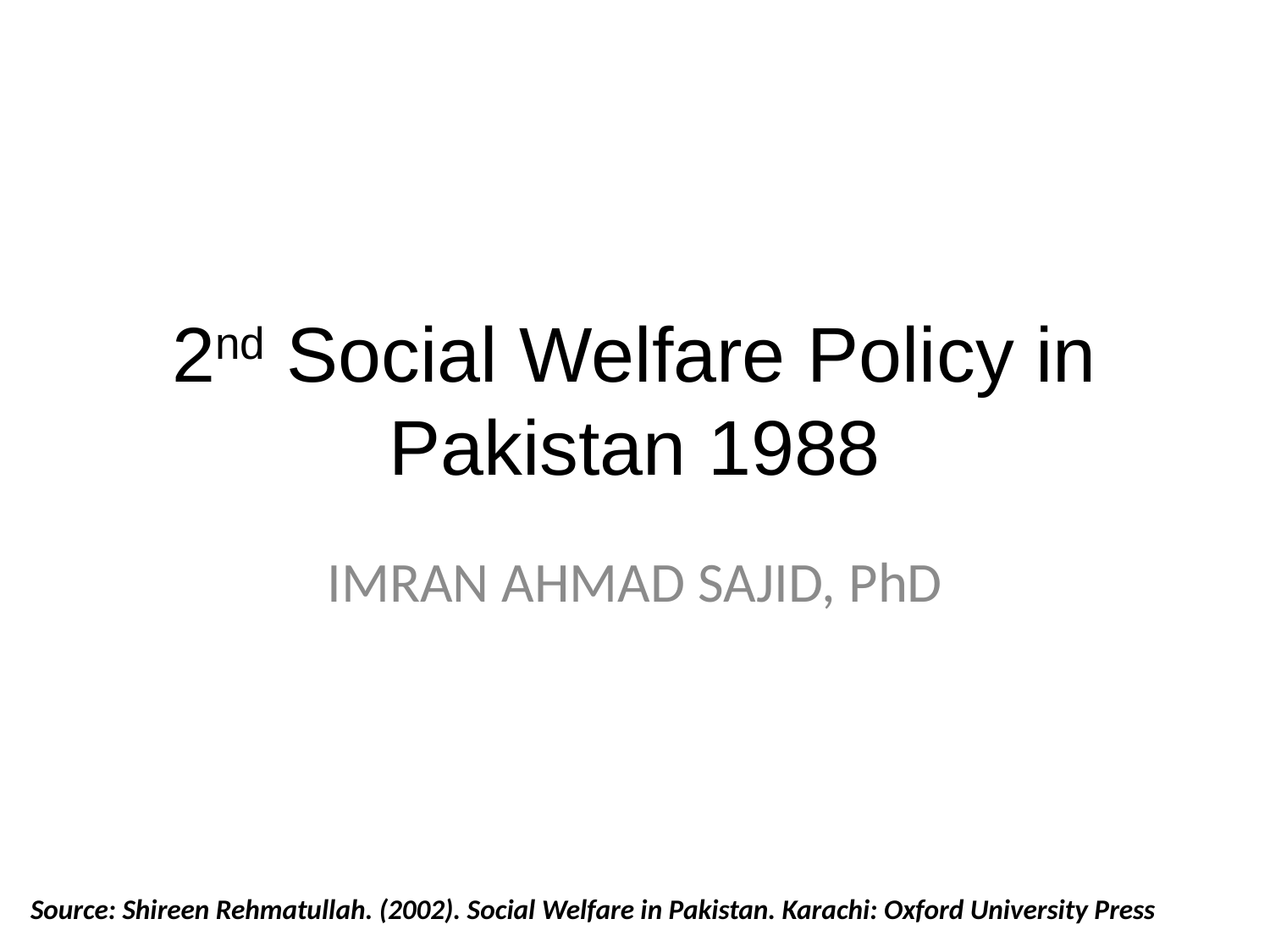

# 2nd Social Welfare Policy in Pakistan 1988
IMRAN AHMAD SAJID, PhD
Source: Shireen Rehmatullah. (2002). Social Welfare in Pakistan. Karachi: Oxford University Press